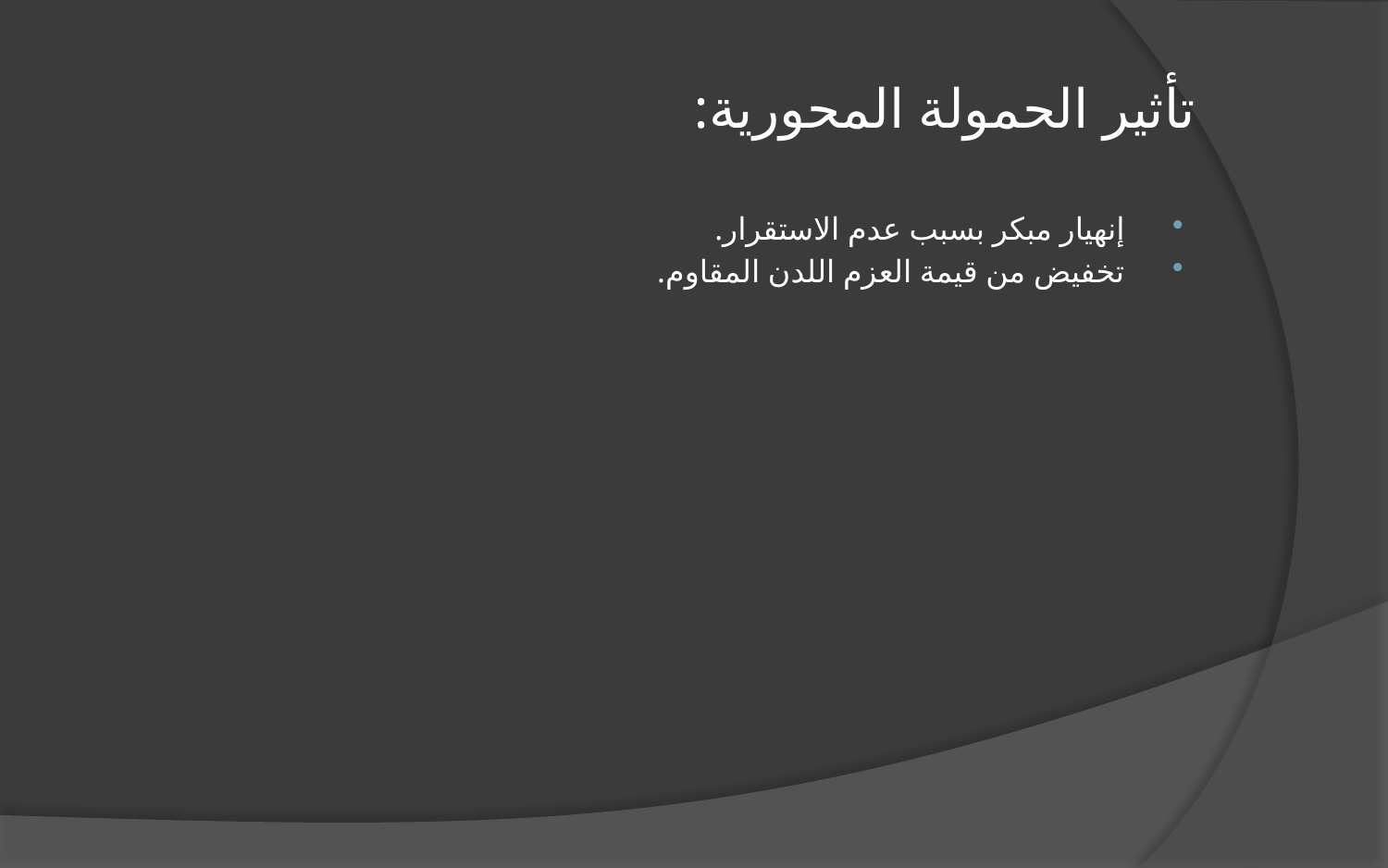

# تأثير الحمولة المحورية:
إنهيار مبكر بسبب عدم الاستقرار.
تخفيض من قيمة العزم اللدن المقاوم.